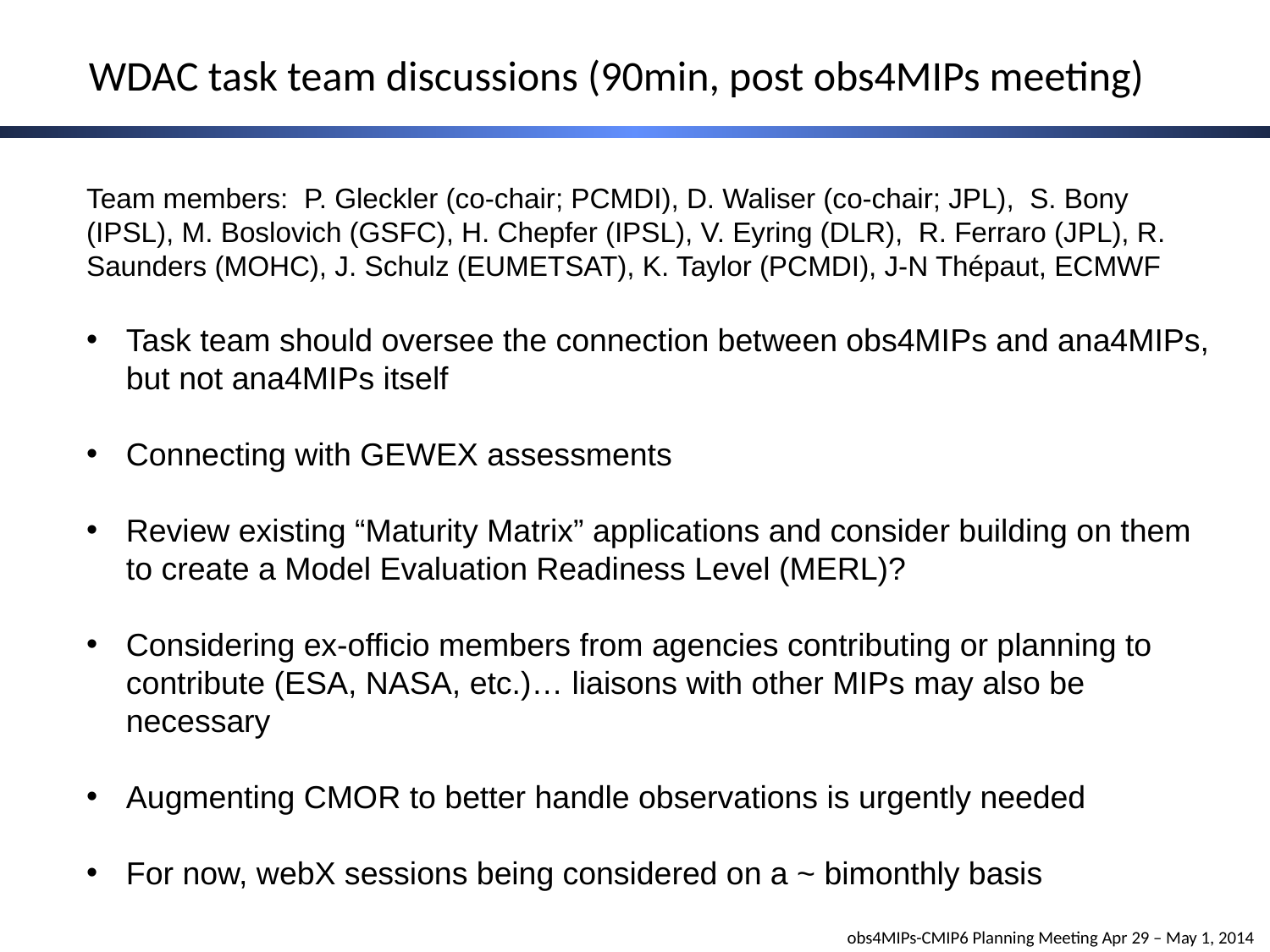

WDAC task team discussions (90min, post obs4MIPs meeting)
Team members:  P. Gleckler (co-chair; PCMDI), D. Waliser (co-chair; JPL),  S. Bony (IPSL), M. Boslovich (GSFC), H. Chepfer (IPSL), V. Eyring (DLR),  R. Ferraro (JPL), R. Saunders (MOHC), J. Schulz (EUMETSAT), K. Taylor (PCMDI), J-N Thépaut, ECMWF

Task team should oversee the connection between obs4MIPs and ana4MIPs, but not ana4MIPs itself

Connecting with GEWEX assessments

Review existing “Maturity Matrix” applications and consider building on them to create a Model Evaluation Readiness Level (MERL)?

Considering ex-officio members from agencies contributing or planning to contribute (ESA, NASA, etc.)… liaisons with other MIPs may also be necessary

Augmenting CMOR to better handle observations is urgently needed

For now, webX sessions being considered on a ~ bimonthly basis